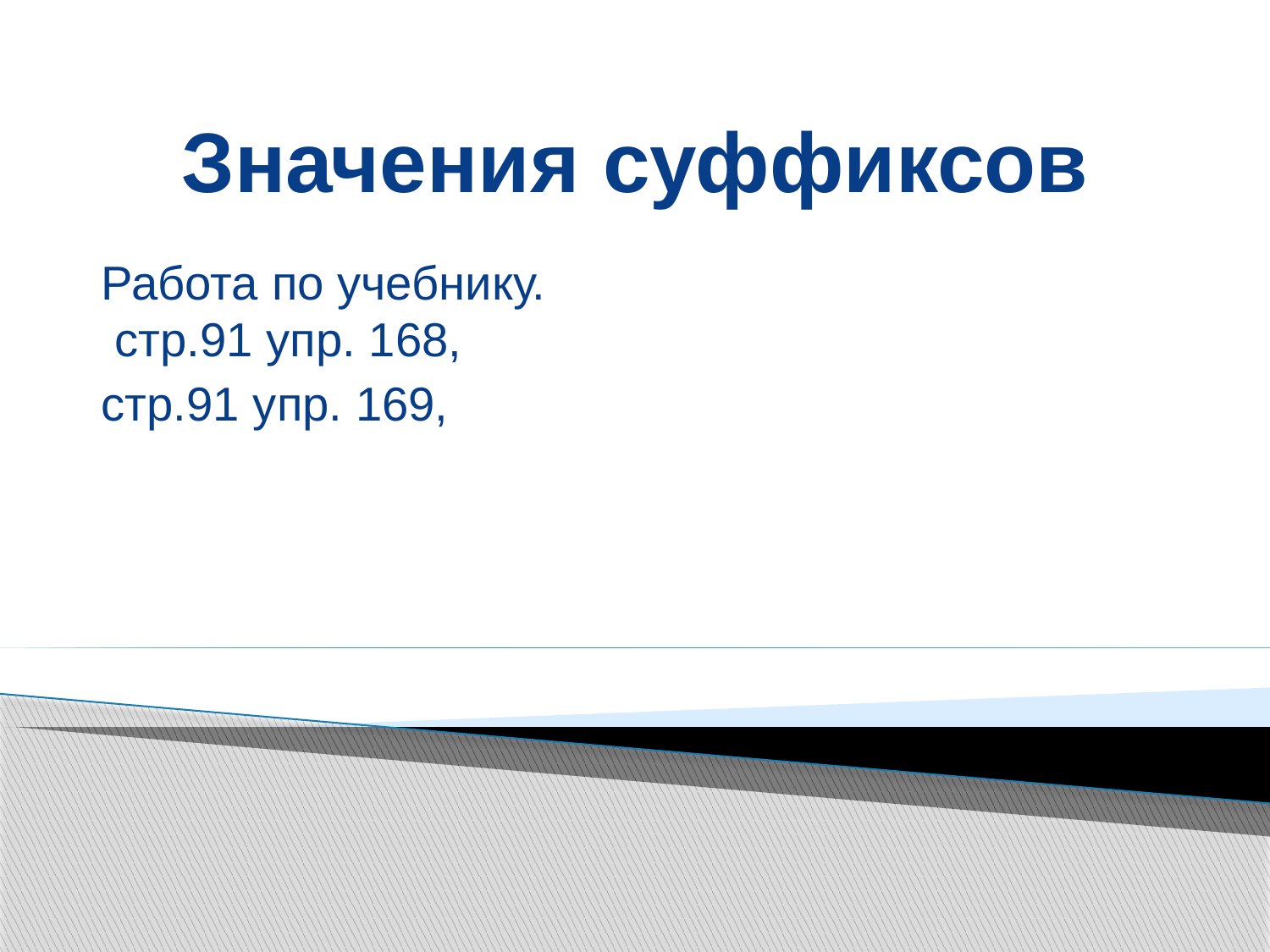

# Значения суффиксов
Работа по учебнику.
 стр.91 упр. 168,
стр.91 упр. 169,